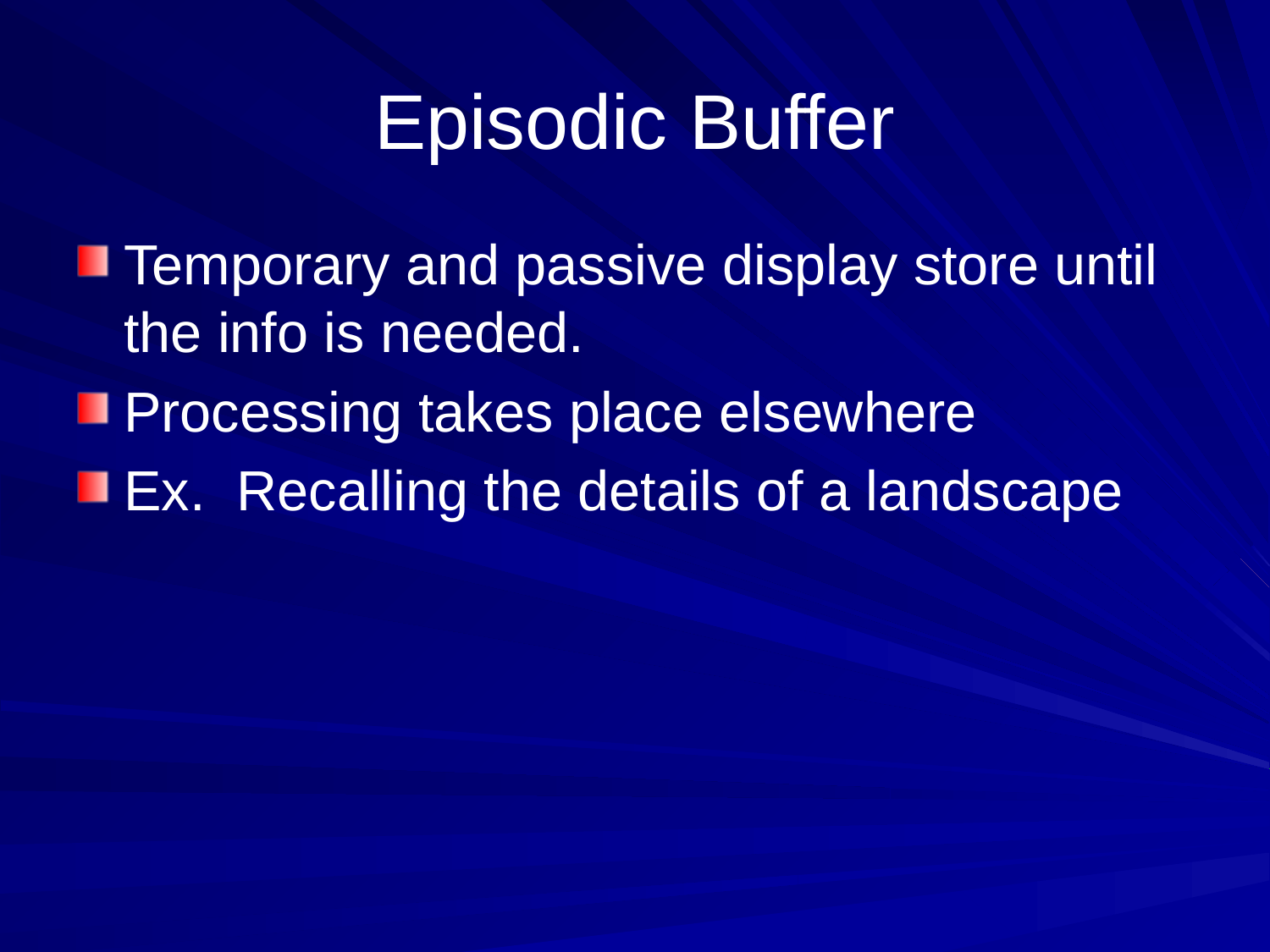

# Episodic Buffer
Temporary and passive display store until the info is needed.
Processing takes place elsewhere
Ex.  Recalling the details of a landscape